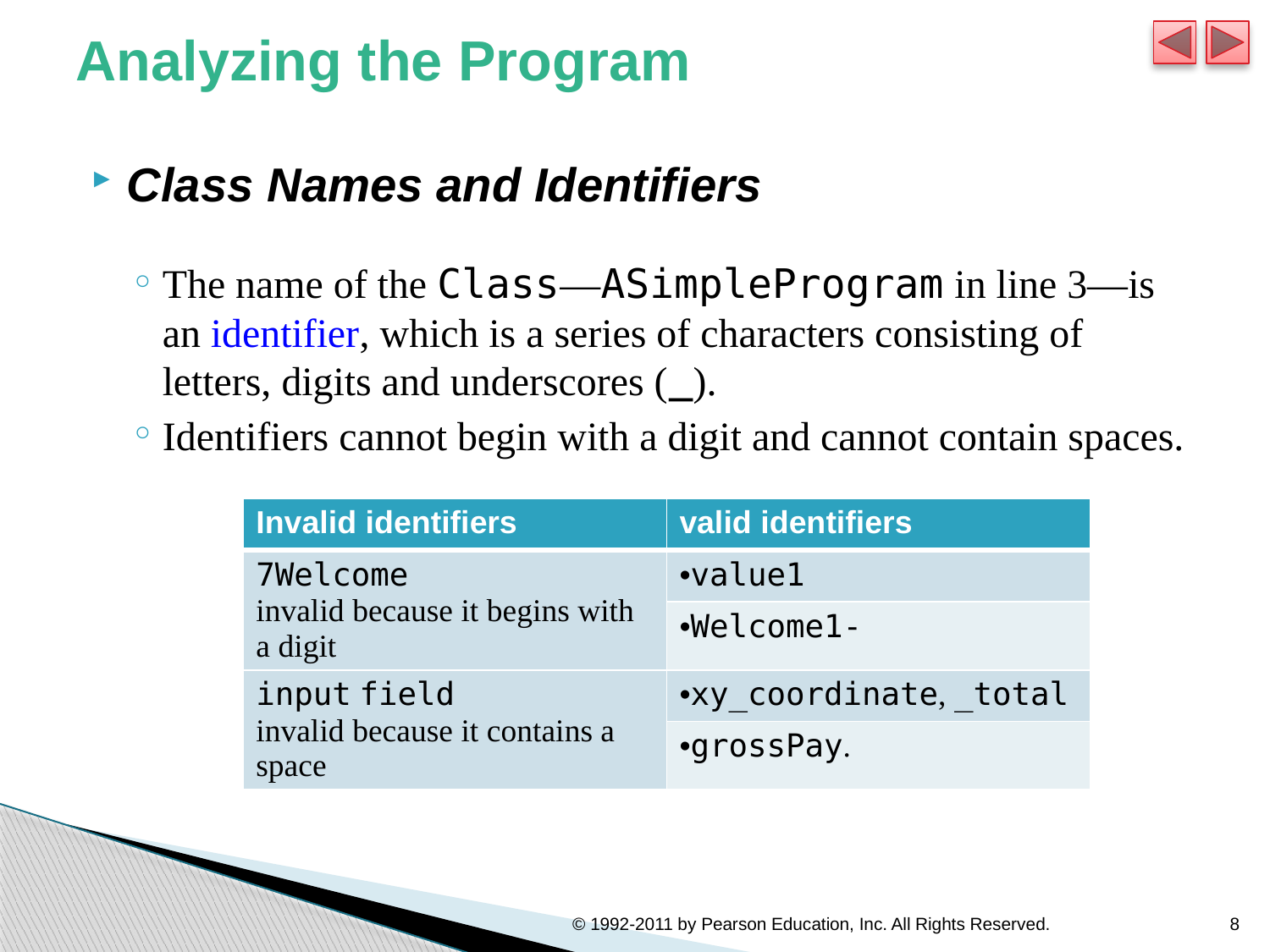

# Analyzing the Program
Class Names and Identifiers

The name of the Class—ASimpleProgram in line 3—is an identifier, which is a series of characters consisting of letters, digits and underscores (_).
Identifiers cannot begin with a digit and cannot contain spaces.

| Invalid identifiers | valid identifiers |
| --- | --- |
| 7Welcome invalid because it begins with a digit | value1 |
|  | Welcome1- |
| input field invalid because it contains a space | xy\_coordinate, \_total |
|  | grossPay. |
© 1992-2011 by Pearson Education, Inc. All Rights Reserved.
8